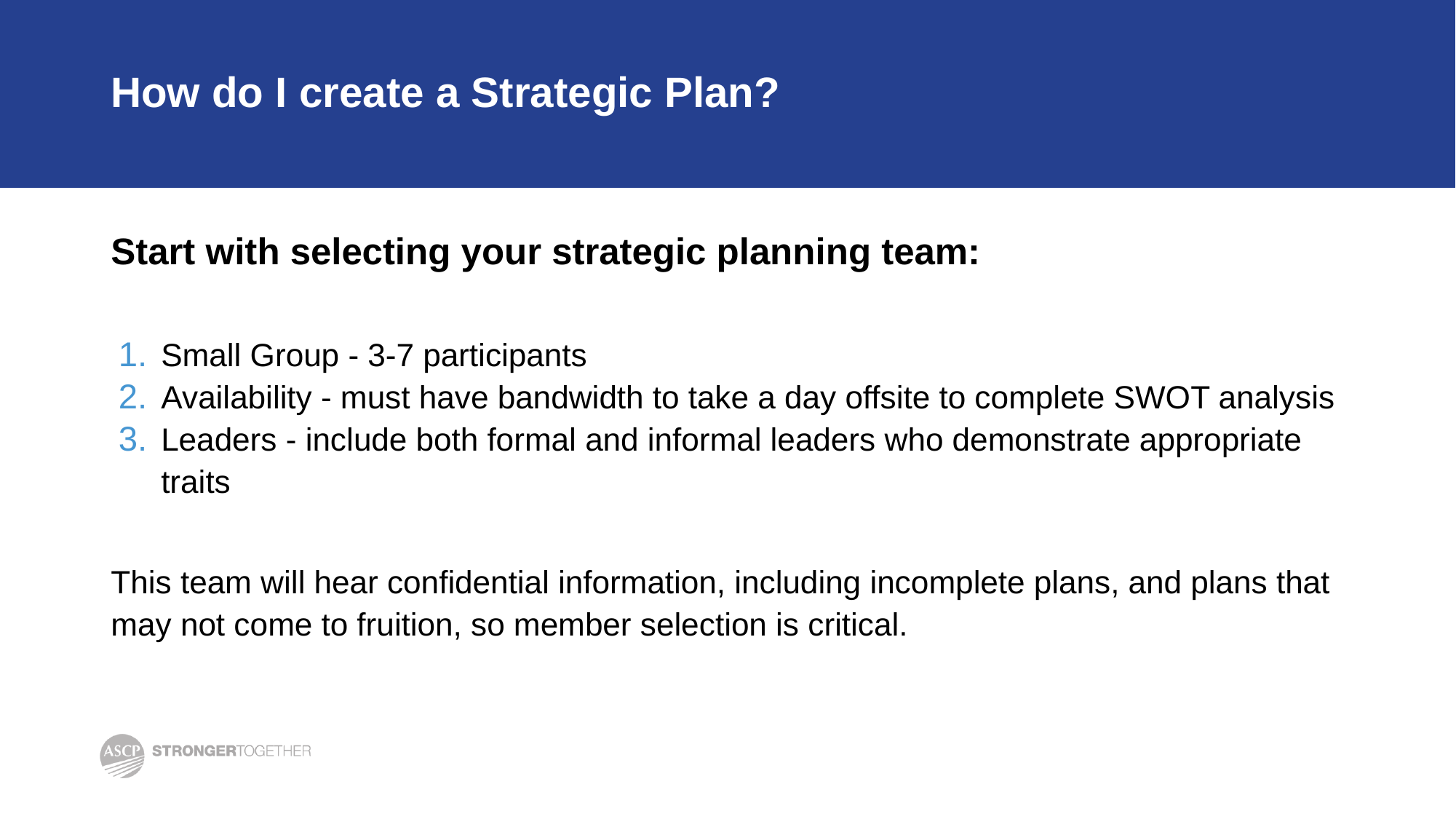

# How do I create a Strategic Plan?
Start with selecting your strategic planning team:

Small Group - 3-7 participants
Availability - must have bandwidth to take a day offsite to complete SWOT analysis
Leaders - include both formal and informal leaders who demonstrate appropriate traits

This team will hear confidential information, including incomplete plans, and plans that may not come to fruition, so member selection is critical.